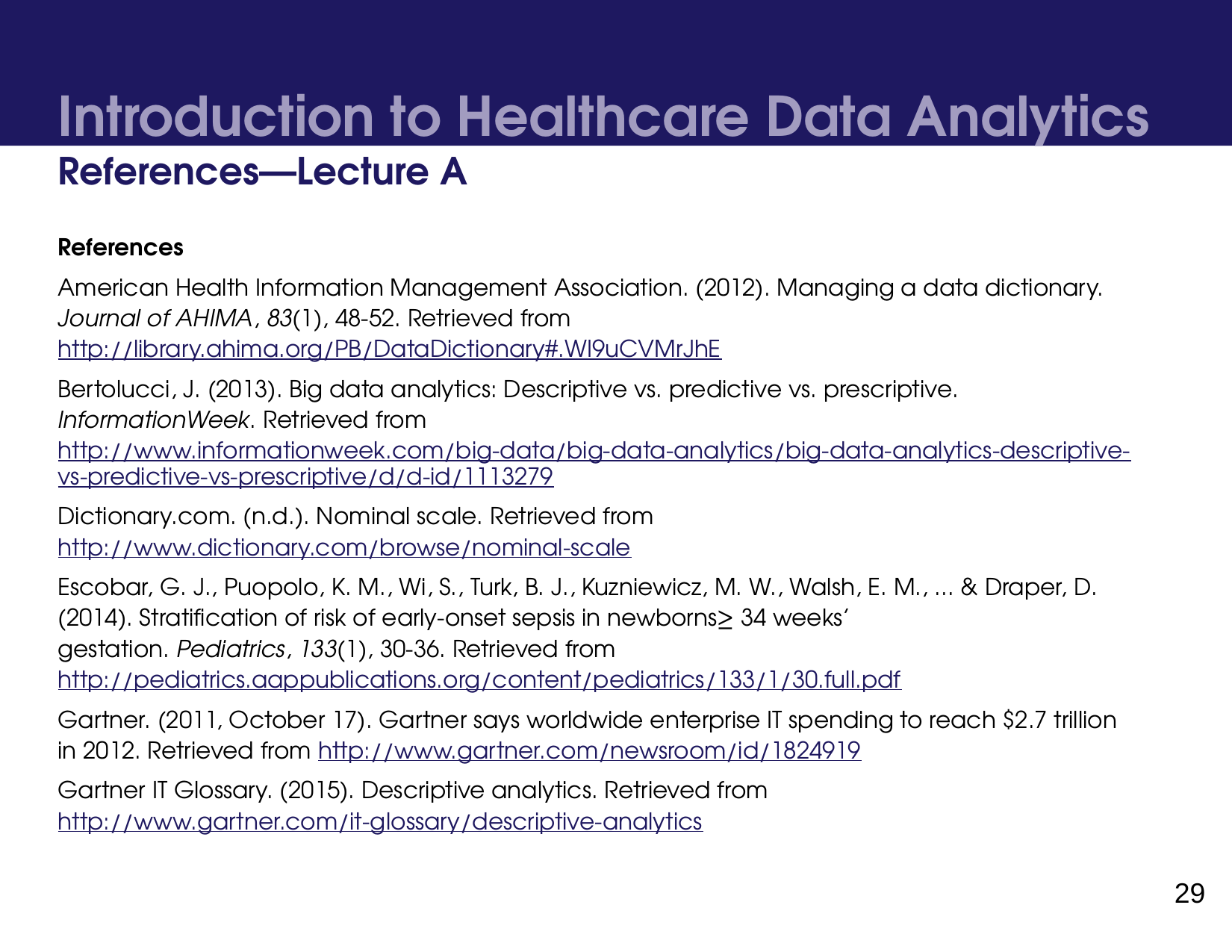

# Introduction to Healthcare Data Analytics References—Lecture A
References
American Health Information Management Association. (2012). Managing a data dictionary. Journal of AHIMA, 83(1), 48-52. Retrieved from http://library.ahima.org/PB/DataDictionary#.WI9uCVMrJhE
Bertolucci, J. (2013). Big data analytics: Descriptive vs. predictive vs. prescriptive. InformationWeek. Retrieved from http://www.informationweek.com/big-data/big-data-analytics/big-data-analytics-descriptive-vs-predictive-vs-prescriptive/d/d-id/1113279
Dictionary.com. (n.d.). Nominal scale. Retrieved from http://www.dictionary.com/browse/nominal-scale
Escobar, G. J., Puopolo, K. M., Wi, S., Turk, B. J., Kuzniewicz, M. W., Walsh, E. M., ... & Draper, D. (2014). Stratification of risk of early-onset sepsis in newborns≥ 34 weeks’ gestation. Pediatrics, 133(1), 30-36. Retrieved from http://pediatrics.aappublications.org/content/pediatrics/133/1/30.full.pdf
Gartner. (2011, October 17). Gartner says worldwide enterprise IT spending to reach $2.7 trillion in 2012. Retrieved from http://www.gartner.com/newsroom/id/1824919
Gartner IT Glossary. (2015). Descriptive analytics. Retrieved from http://www.gartner.com/it-glossary/descriptive-analytics
29